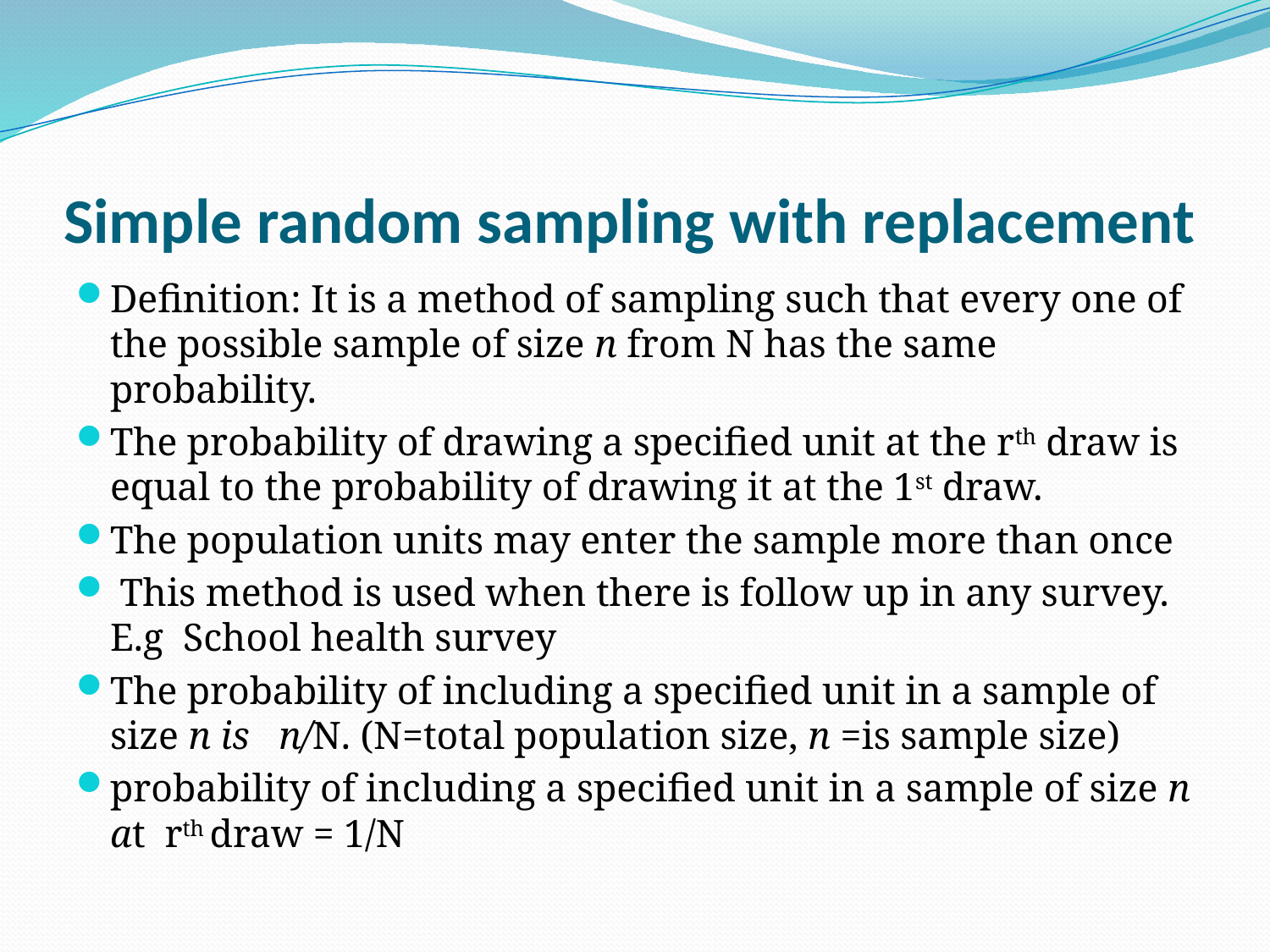

# Simple random sampling with replacement
Definition: It is a method of sampling such that every one of the possible sample of size n from N has the same probability.
The probability of drawing a specified unit at the rth draw is equal to the probability of drawing it at the 1st draw.
The population units may enter the sample more than once
 This method is used when there is follow up in any survey. E.g  School health survey
The probability of including a specified unit in a sample of size n is   n/N. (N=total population size, n =is sample size)
probability of including a specified unit in a sample of size n at  rth draw = 1/N